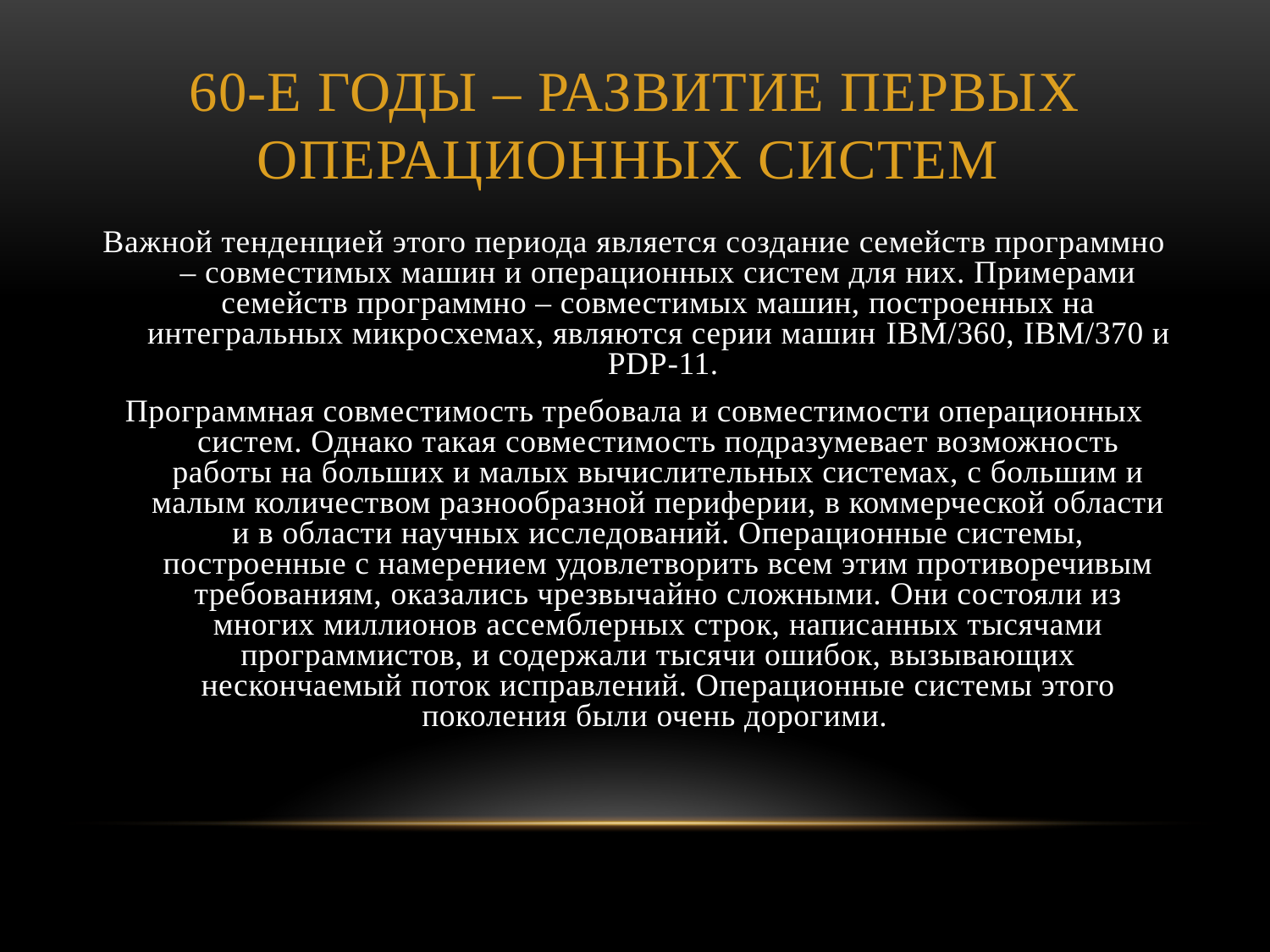

# 60-е годы – развитие первых операционных систем
Важной тенденцией этого периода является создание семейств программно – совместимых машин и операционных систем для них. Примерами семейств программно – совместимых машин, построенных на интегральных микросхемах, являются серии машин IBM/360, IBM/370 и  PDP-11.
Программная совместимость требовала и совместимости операционных систем. Однако такая совместимость подразумевает возможность работы на больших и малых вычислительных системах, с большим и малым количеством разнообразной периферии, в коммерческой области и в области научных исследований. Операционные системы, построенные с намерением удовлетворить всем этим противоречивым требованиям, оказались чрезвычайно сложными. Они состояли из многих миллионов ассемблерных строк, написанных тысячами программистов, и содержали тысячи ошибок, вызывающих нескончаемый поток исправлений. Операционные системы этого поколения были очень дорогими.